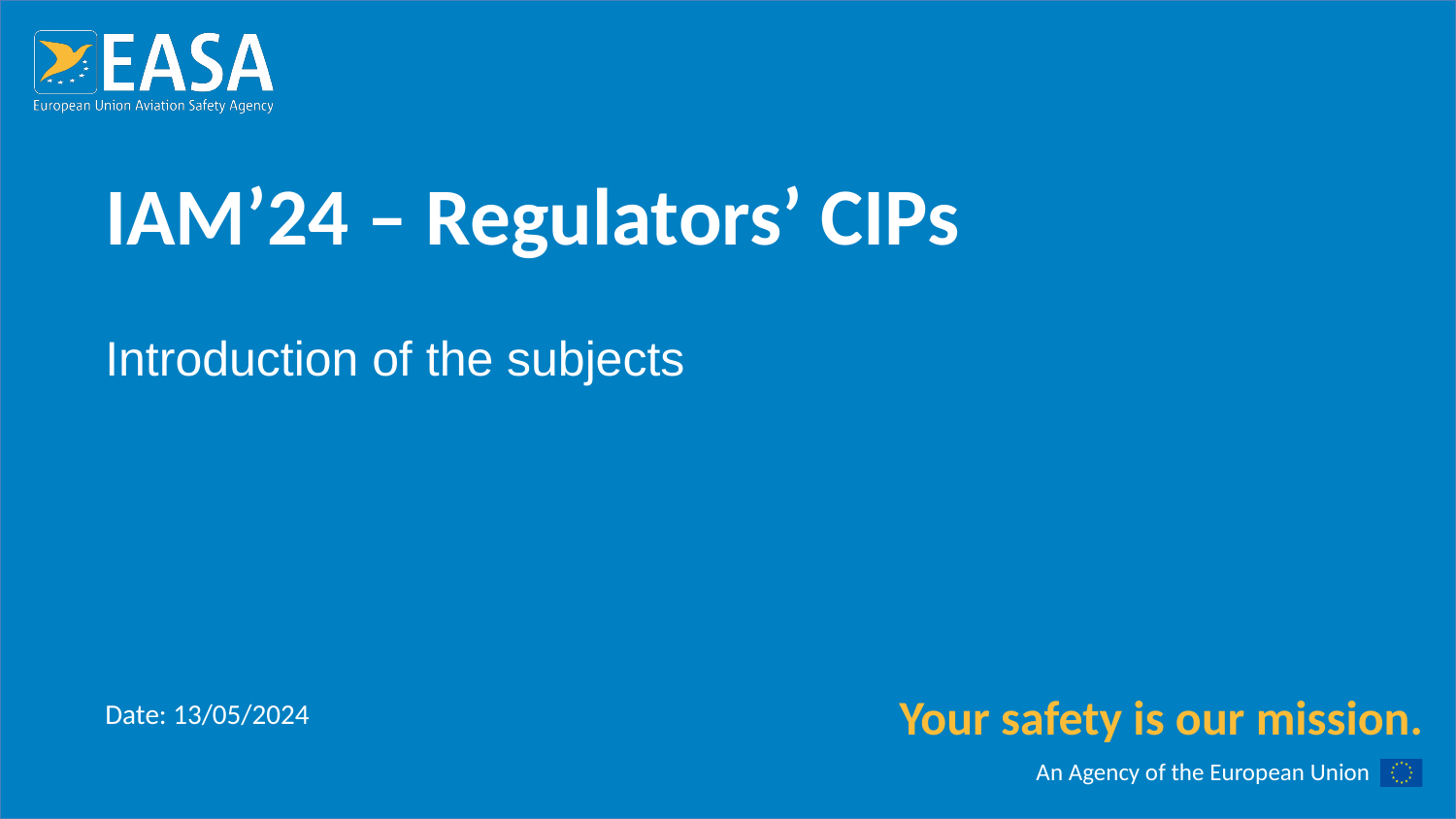

# IAM’24 – Regulators’ CIPs
Introduction of the subjects
Date: 13/05/2024